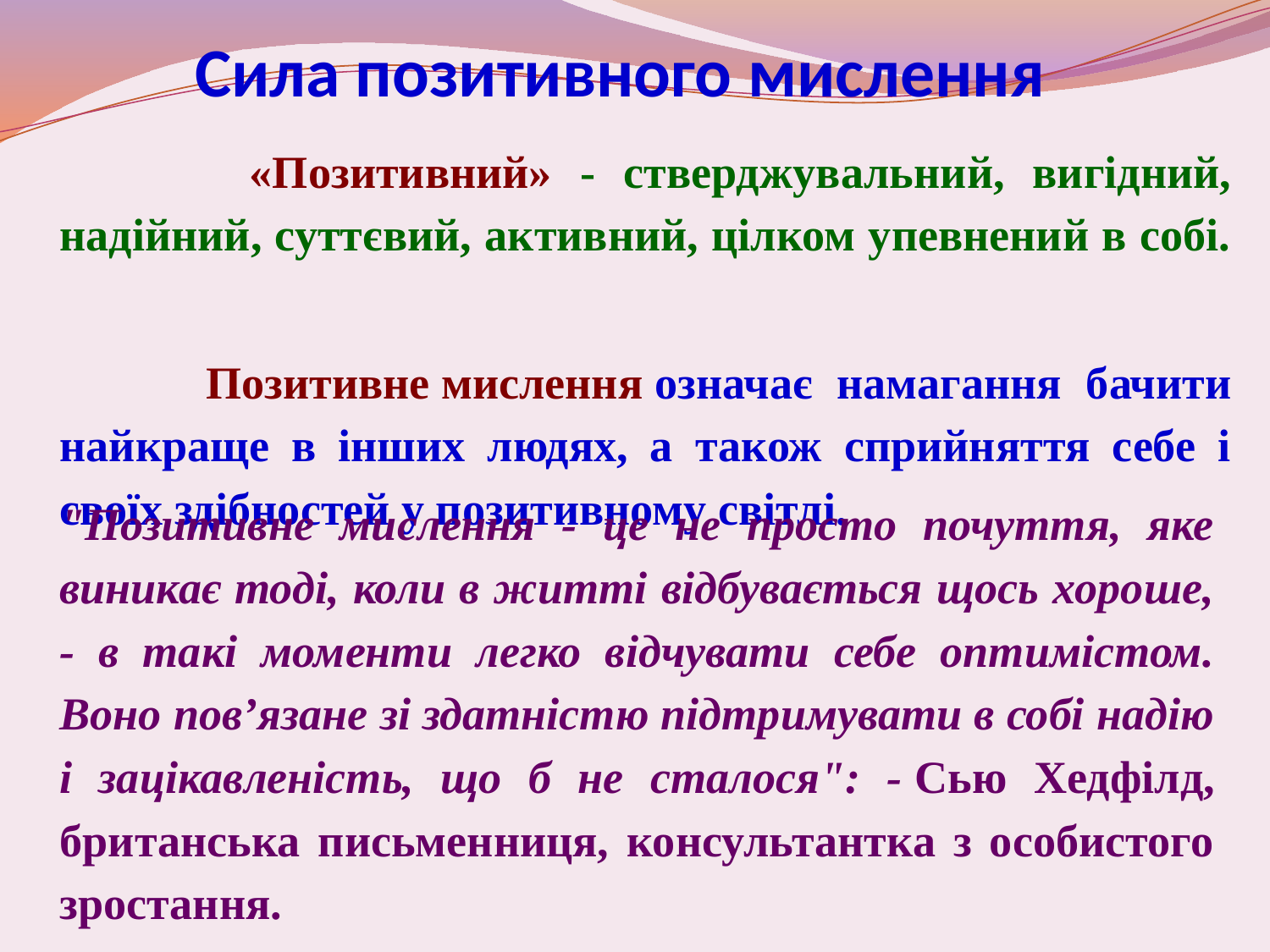

# Сила позитивного мислення
       «Позитивний» - стверджувальний, вигідний, надійний, суттєвий, активний, цілком упевнений в собі.
      Позитивне мислення означає намагання бачити найкраще в інших людях, а також сприйняття себе і своїх здібностей у позитивному світлі.
"Позитивне мислення - це не просто почуття, яке виникає тоді, коли в житті відбувається щось хороше, - в такі моменти легко відчувати себе оптимістом. Воно пов’язане зі здатністю підтримувати в собі надію і зацікавленість, що б не сталося": - Сью Хедфілд, британська письменниця, консультантка з особистого зростання.